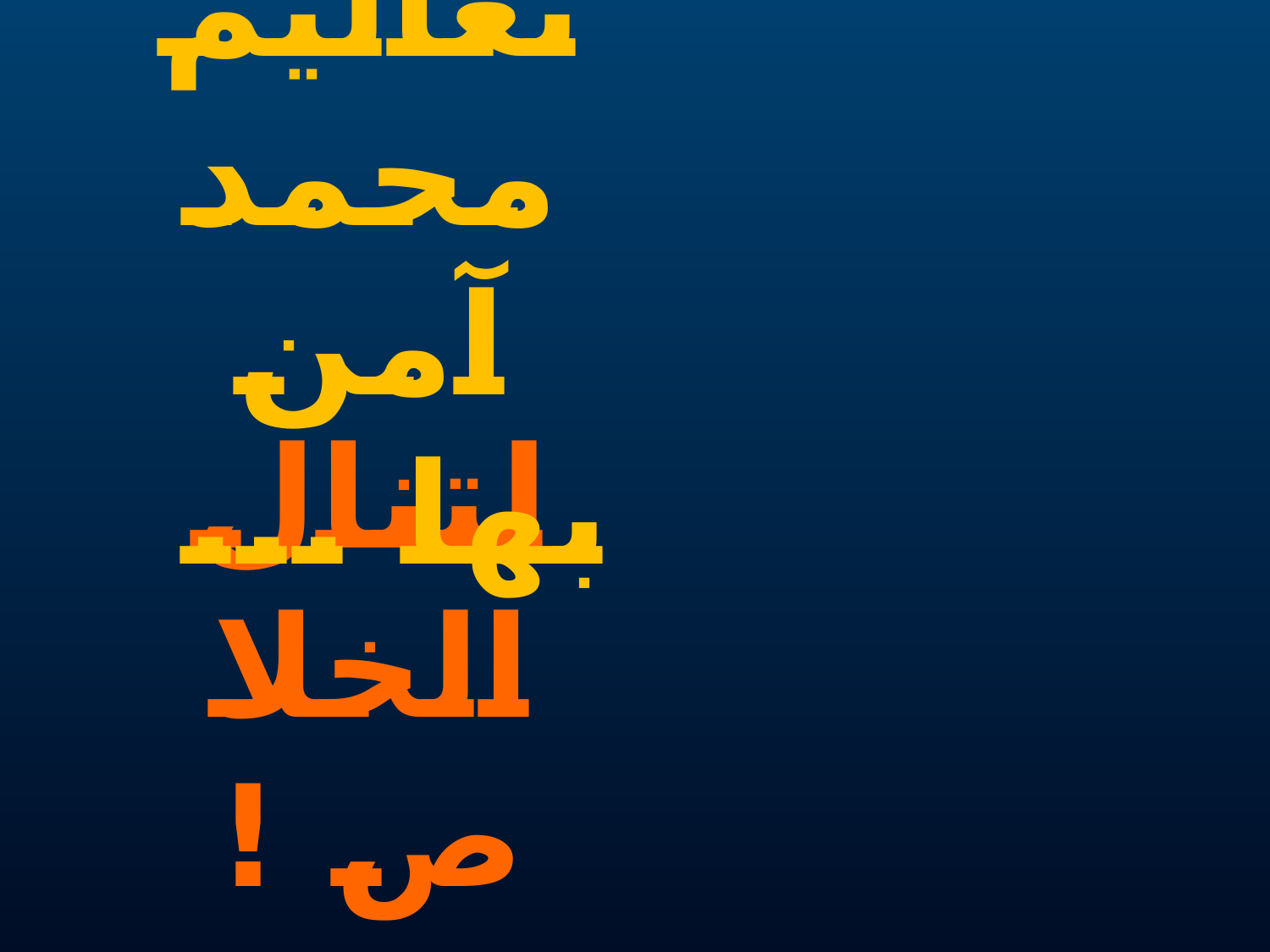

تعاليم محمد آمن بها ...
# لتنال الخلاص !